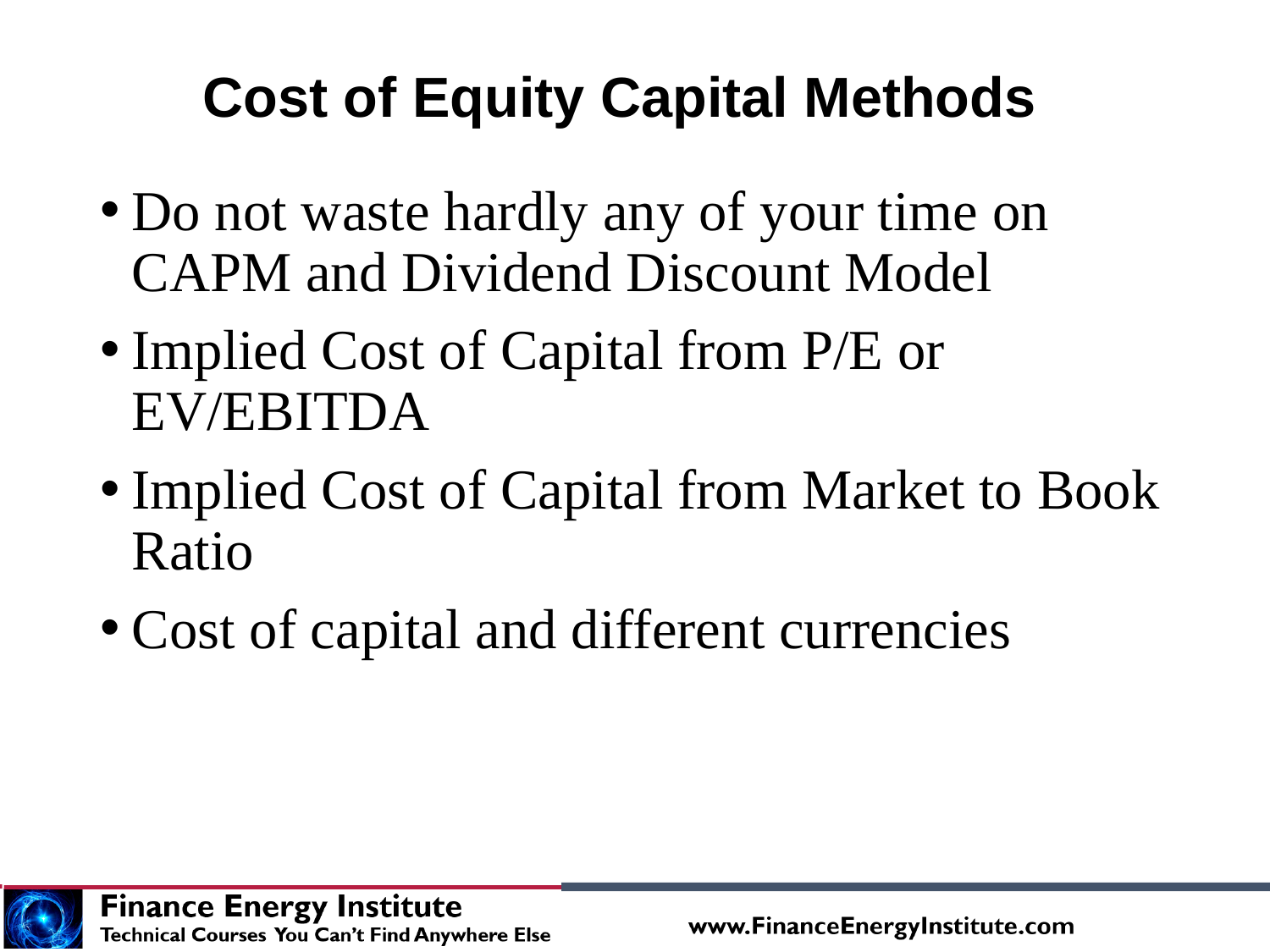

# Cost of Equity Capital Methods
Do not waste hardly any of your time on CAPM and Dividend Discount Model
Implied Cost of Capital from P/E or EV/EBITDA
Implied Cost of Capital from Market to Book Ratio
Cost of capital and different currencies